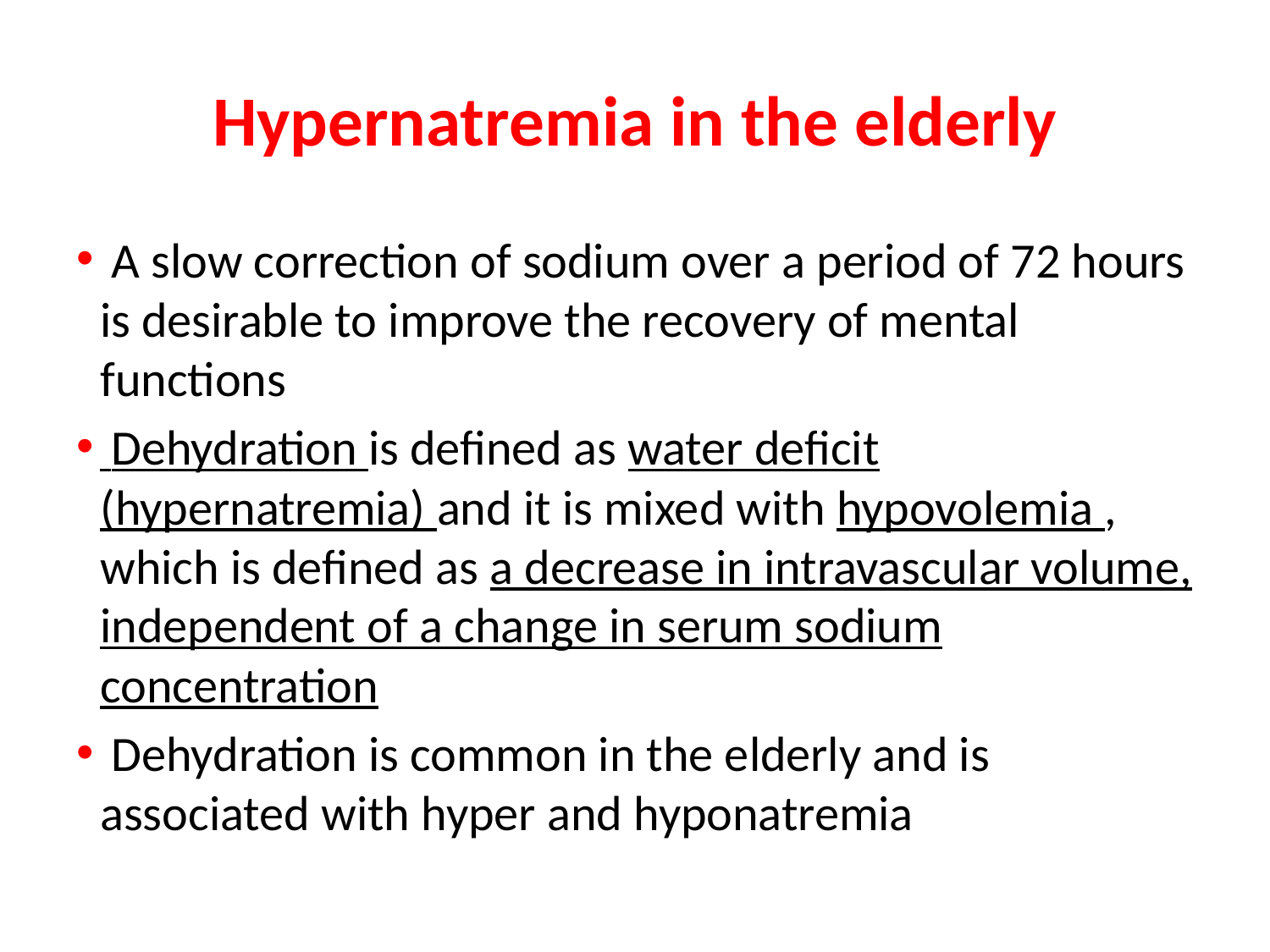

# Hypernatremia in the elderly
 A slow correction of sodium over a period of 72 hours is desirable to improve the recovery of mental functions
 Dehydration is defined as water deficit (hypernatremia) and it is mixed with hypovolemia , which is defined as a decrease in intravascular volume, independent of a change in serum sodium concentration
 Dehydration is common in the elderly and is associated with hyper and hyponatremia